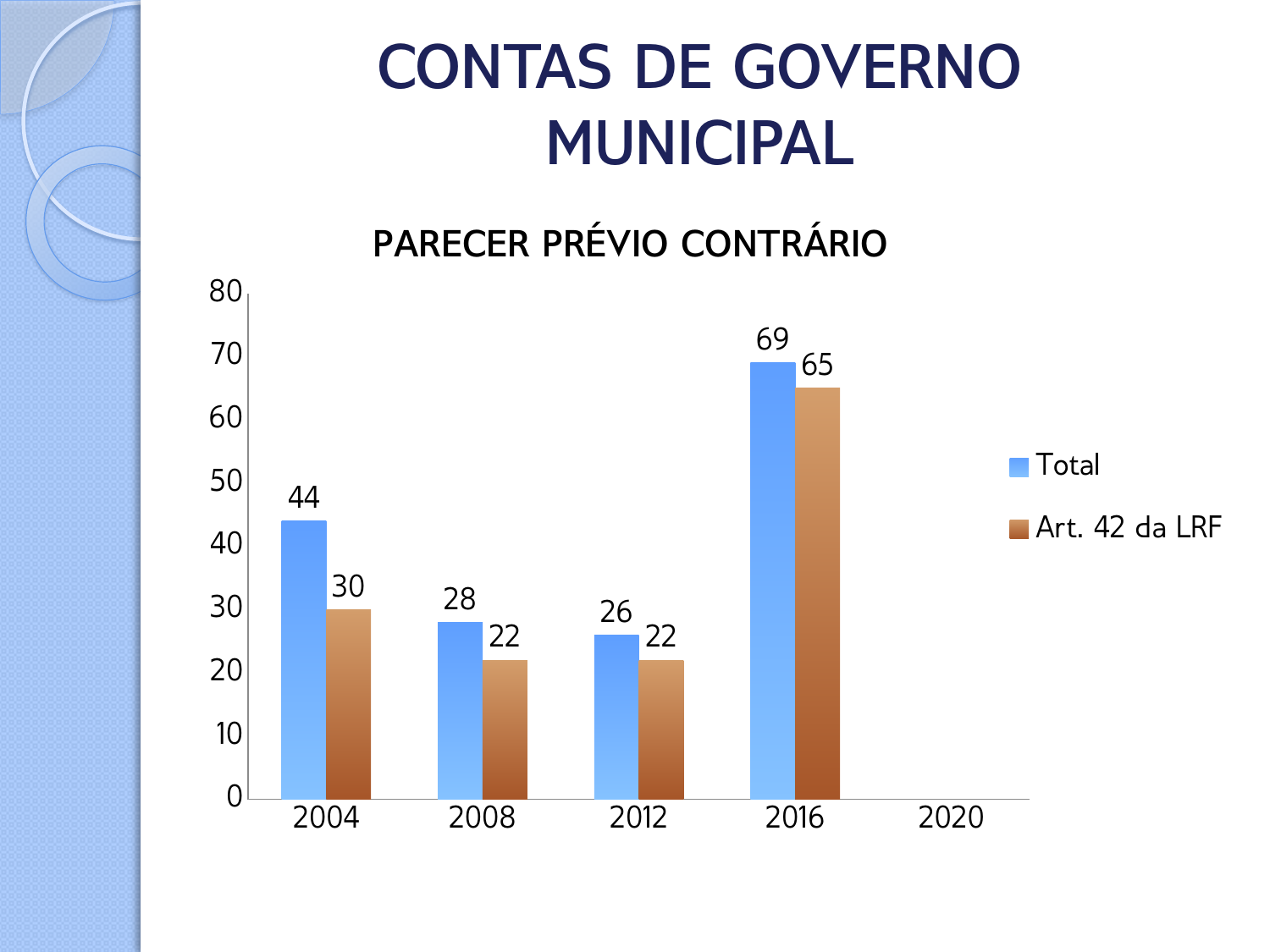

# CONTAS DE GOVERNO MUNICIPAL

### Chart: PARECER PRÉVIO CONTRÁRIO

| Category | Total | Art. 42 da LRF |
|---|---|---|
| 2004 | 44.0 | 30.0 |
| 2008 | 28.0 | 22.0 |
| 2012 | 26.0 | 22.0 |
| 2016 | 69.0 | 65.0 |
| 2020 | None | None |